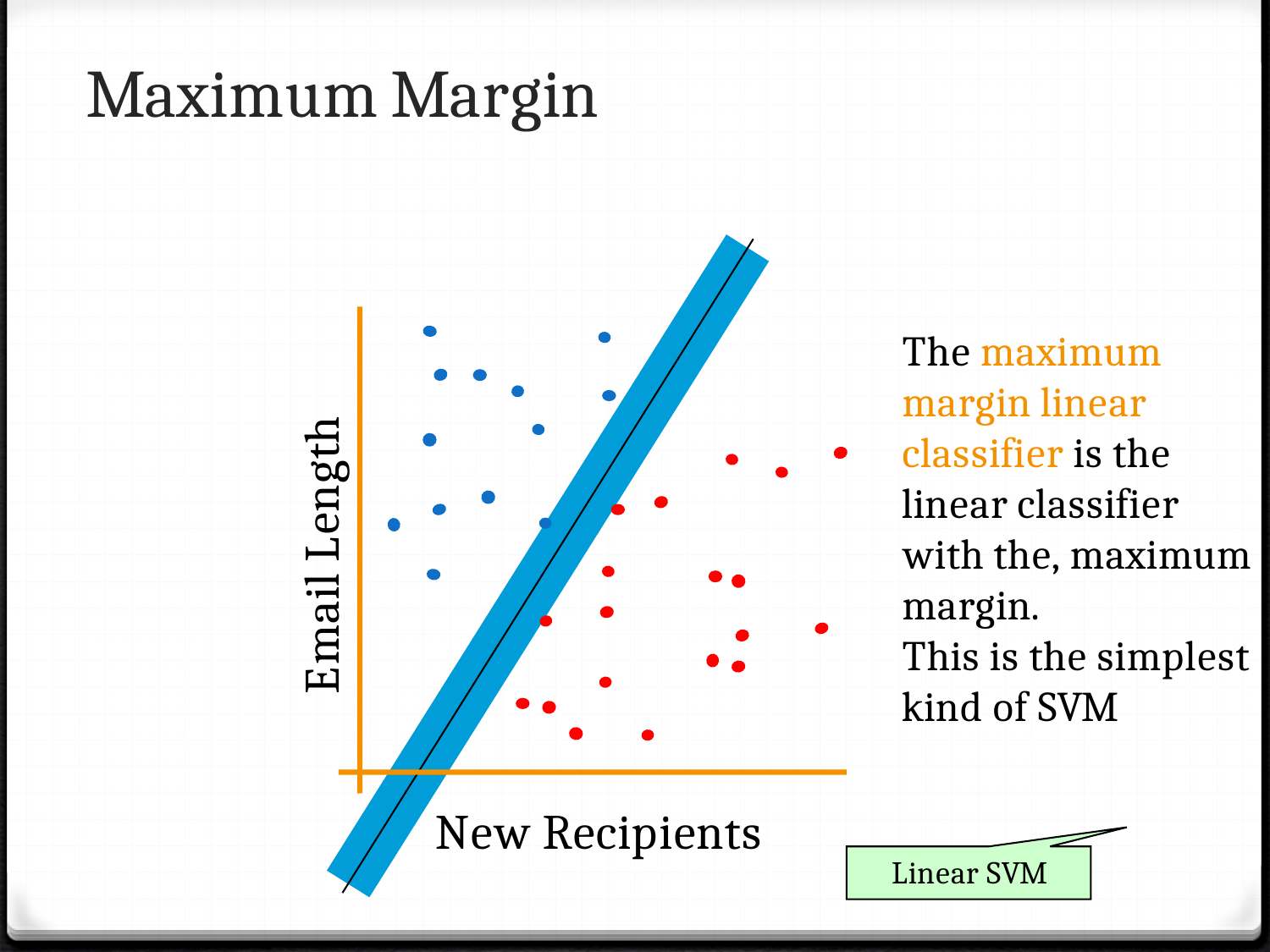

# Maximum Margin

The maximum margin linear classifier is the linear classifier with the, maximum margin.
This is the simplest kind of SVM

Email Length

New Recipients
Linear SVM